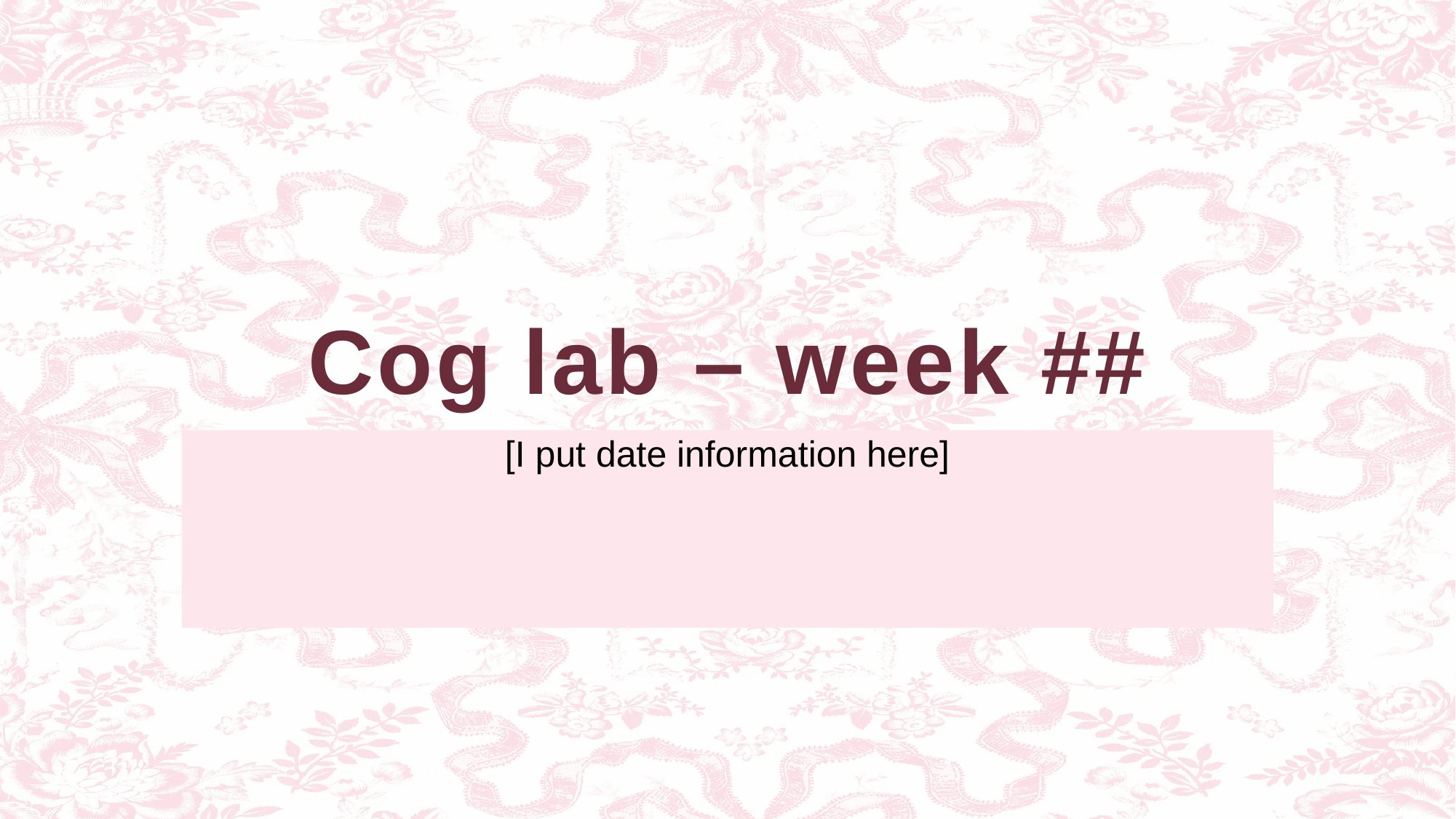

# Cog lab – week ##
[I put date information here]